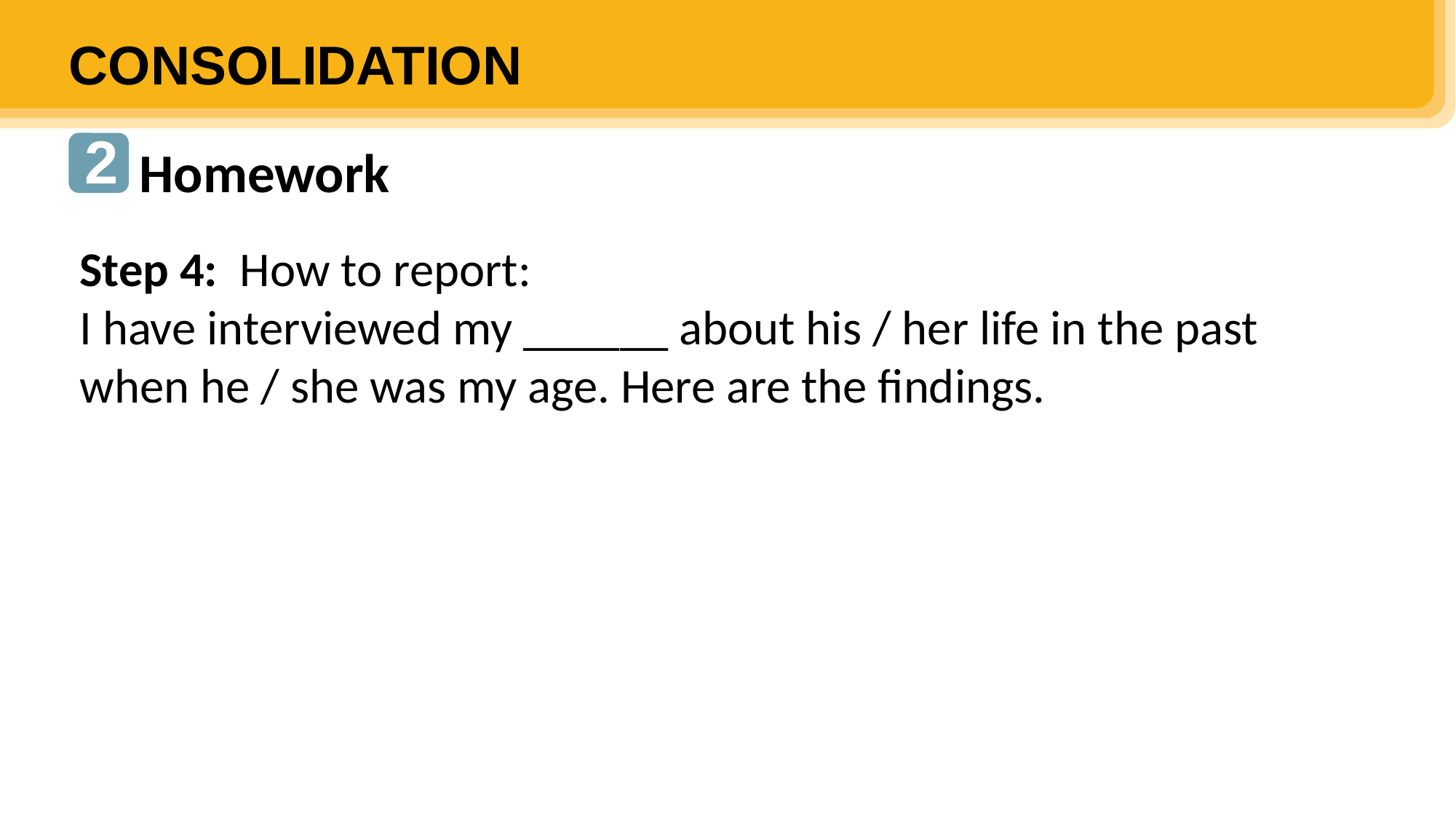

CONSOLIDATION
2

Homework
Step 4:  How to report:
I have interviewed my ______ about his / her life in the past
when he / she was my age. Here are the findings.